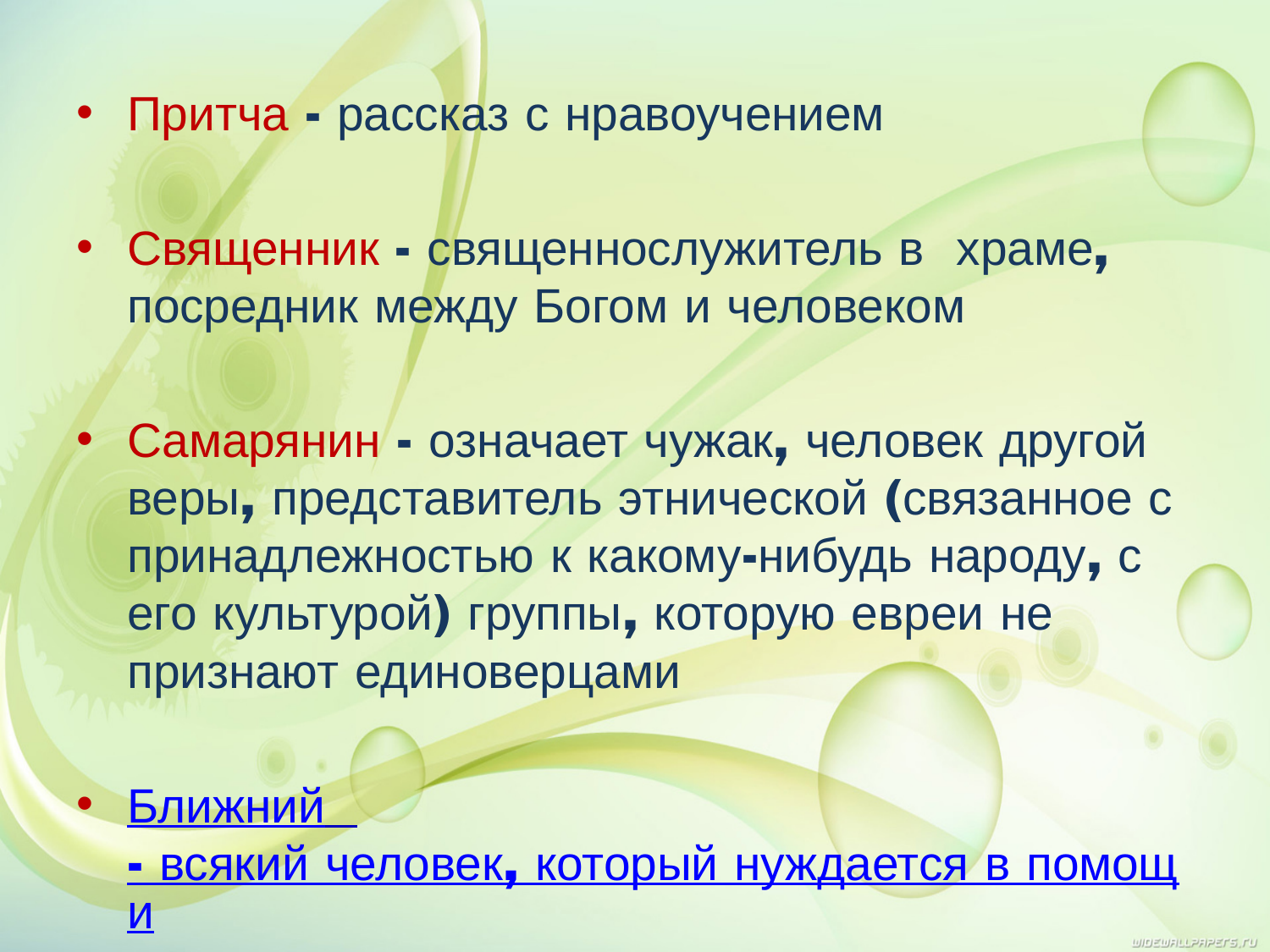

Притча - рассказ с нравоучением

Священник - священнослужитель в  храме, посредник между Богом и человеком

Самарянин - означает чужак, человек другой веры, представитель этнической (связанное с принадлежностью к какому-нибудь народу, с его культурой) группы, которую евреи не признают единоверцами

Ближний  - всякий человек, который нуждается в помощи